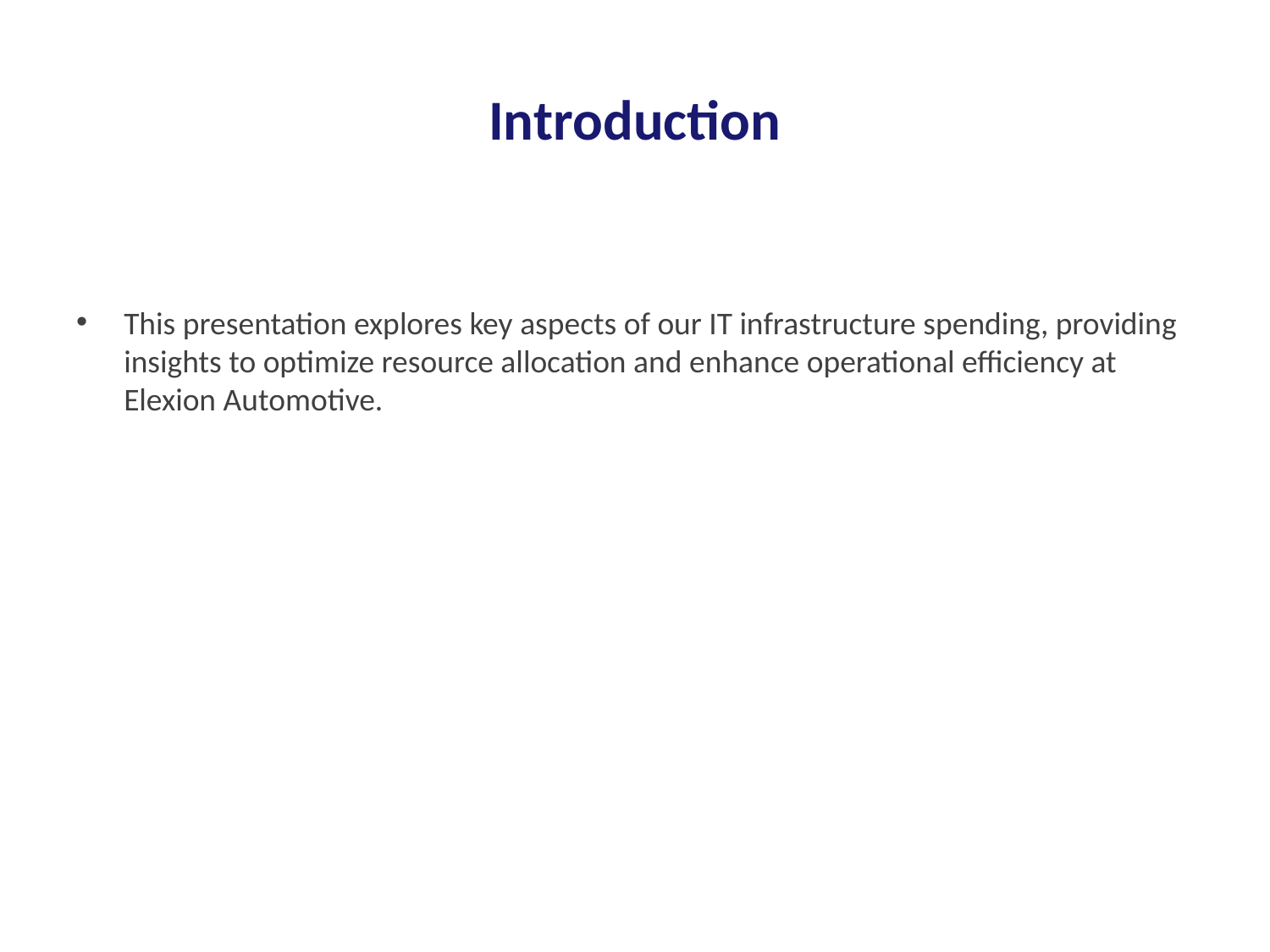

# Introduction

This presentation explores key aspects of our IT infrastructure spending, providing insights to optimize resource allocation and enhance operational efficiency at Elexion Automotive.